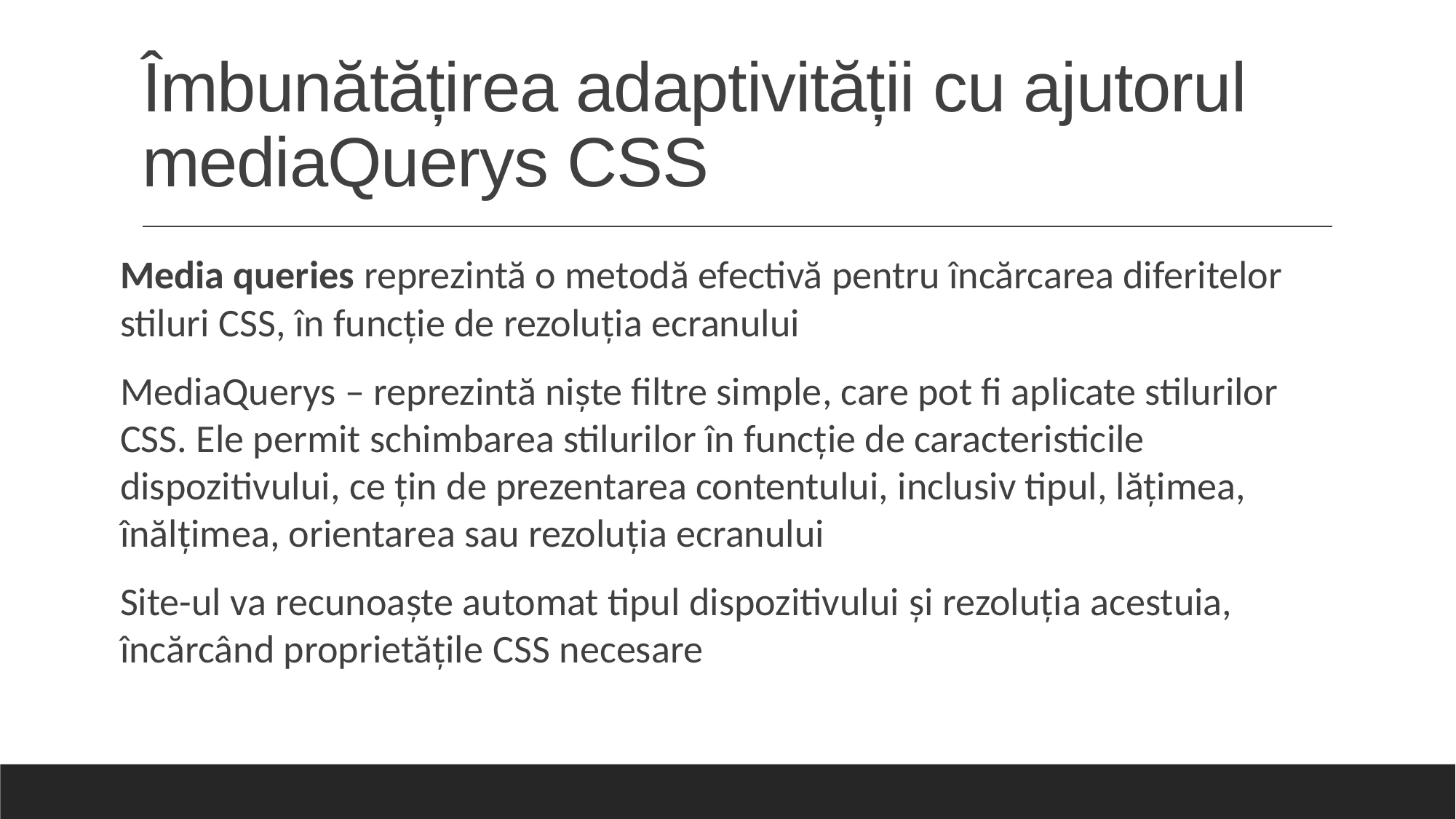

# Îmbunătățirea adaptivității cu ajutorul mediaQuerys CSS
Media queries reprezintă o metodă efectivă pentru încărcarea diferitelor stiluri CSS, în funcție de rezoluția ecranului
MediaQuerys – reprezintă niște filtre simple, care pot fi aplicate stilurilor CSS. Ele permit schimbarea stilurilor în funcție de caracteristicile dispozitivului, ce țin de prezentarea contentului, inclusiv tipul, lățimea, înălțimea, orientarea sau rezoluția ecranului
Site-ul va recunoaște automat tipul dispozitivului și rezoluția acestuia, încărcând proprietățile CSS necesare